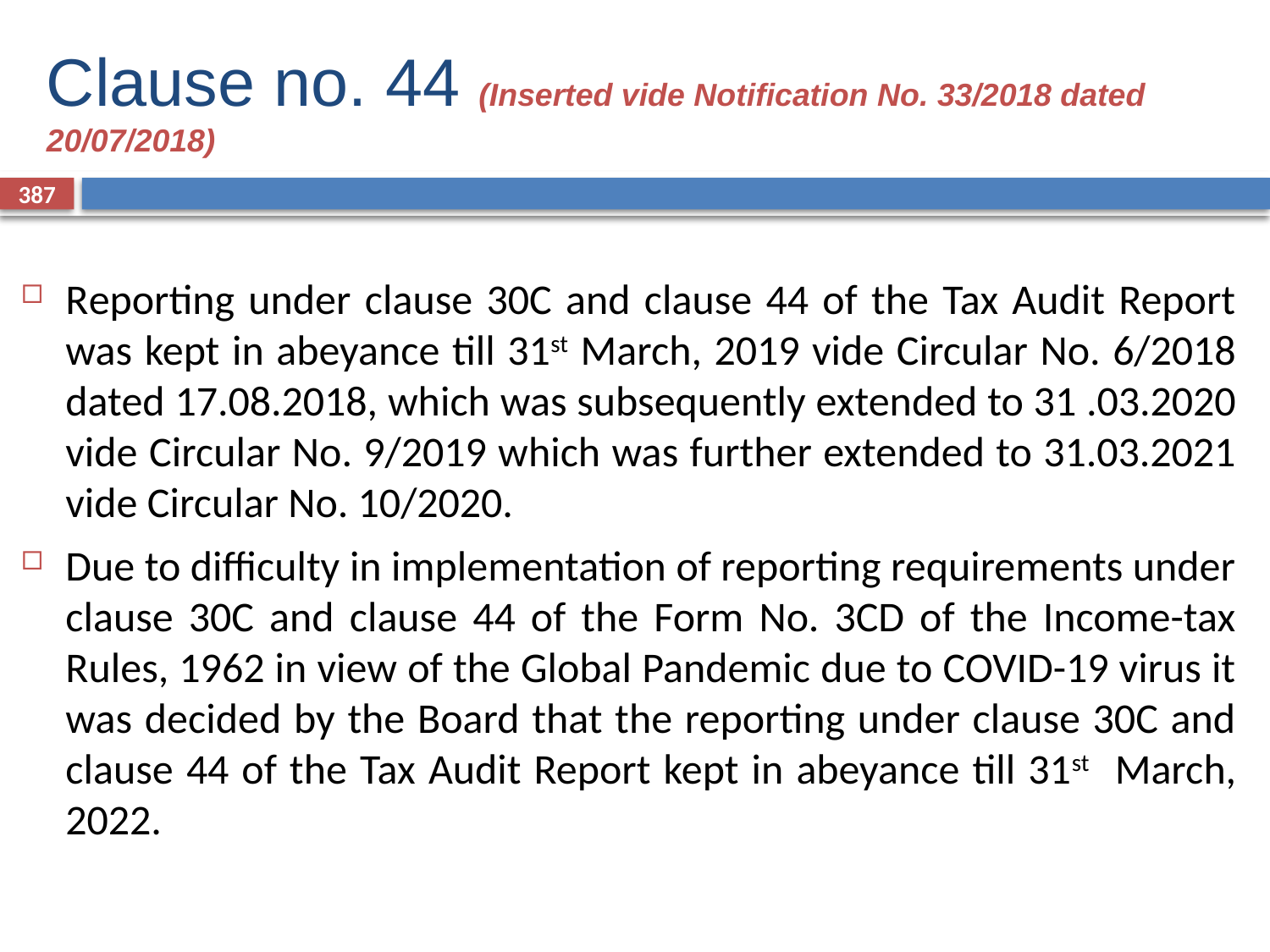

Clause no. 44 (Inserted vide Notification No. 33/2018 dated 20/07/2018)

387
Reporting under clause 30C and clause 44 of the Tax Audit Report was kept in abeyance till 31st March, 2019 vide Circular No. 6/2018 dated 17.08.2018, which was subsequently extended to 31 .03.2020 vide Circular No. 9/2019 which was further extended to 31.03.2021 vide Circular No. 10/2020.
Due to difficulty in implementation of reporting requirements under clause 30C and clause 44 of the Form No. 3CD of the Income-tax Rules, 1962 in view of the Global Pandemic due to COVID-19 virus it was decided by the Board that the reporting under clause 30C and clause 44 of the Tax Audit Report kept in abeyance till 31st  March, 2022.